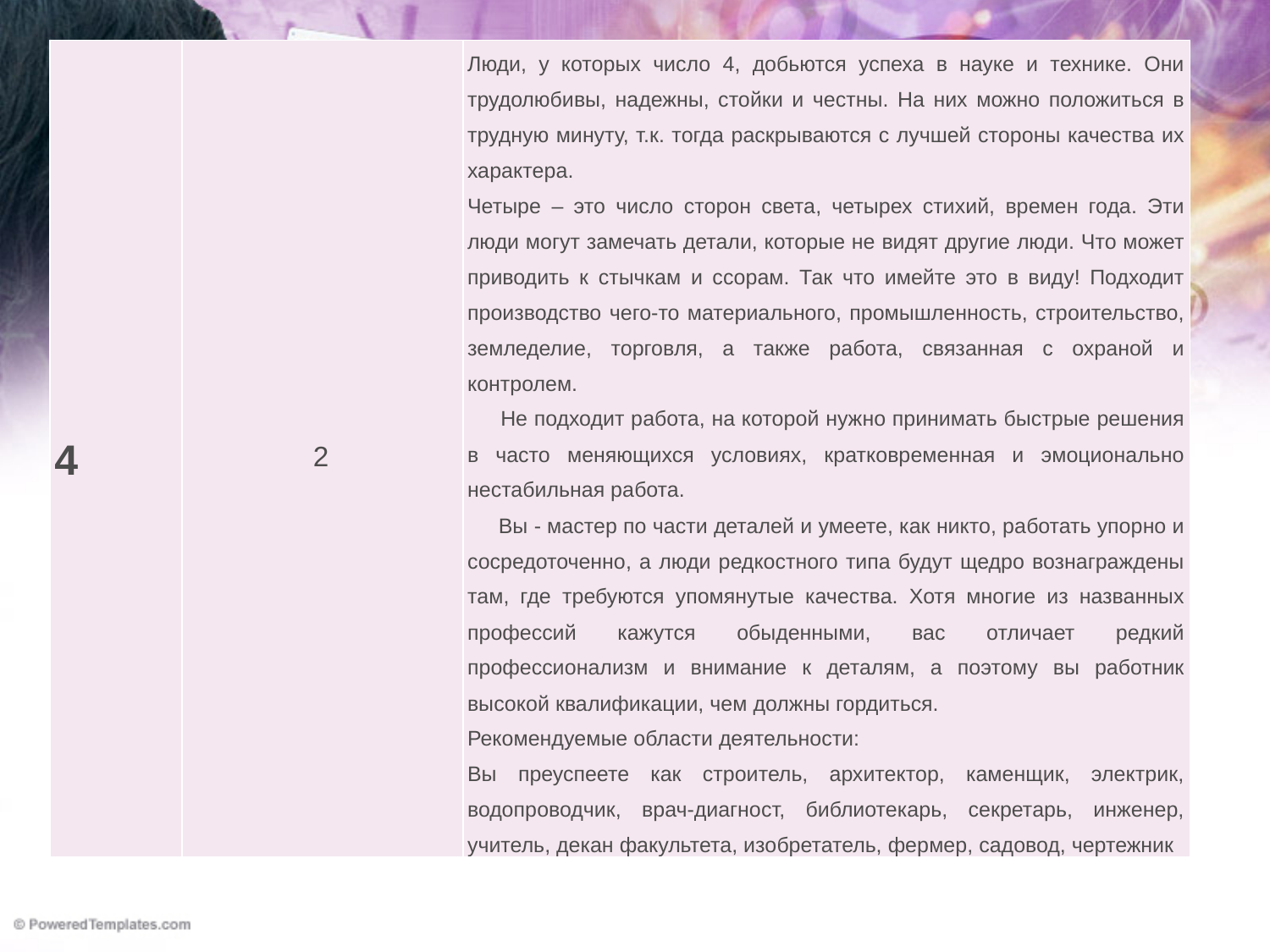

| 4 | 2 | Люди, у которых число 4, добьются успеха в науке и технике. Они трудолюбивы, надежны, стойки и честны. На них можно положиться в трудную минуту, т.к. тогда раскрываются с лучшей стороны качества их характера. Четыре – это число сторон света, четырех стихий, времен года. Эти люди могут замечать детали, которые не видят другие люди. Что может приводить к стычкам и ссорам. Так что имейте это в виду! Подходит производство чего-то материального, промышленность, строительство, земледелие, торговля, а также работа, связанная с охраной и контролем. Не подходит работа, на которой нужно принимать быстрые решения в часто меняющихся условиях, кратковременная и эмоционально нестабильная работа. Вы - мастер по части деталей и умеете, как никто, работать упорно и сосредоточенно, а люди редкостного типа будут щедро вознаграждены там, где требуются упомянутые качества. Хотя многие из названных профессий кажутся обыденными, вас отличает редкий профессионализм и внимание к деталям, а поэтому вы работник высокой квалификации, чем должны гордиться. Рекомендуемые области деятельности: Вы преуспеете как строитель, архитектор, каменщик, электрик, водопроводчик, врач-диагност, библиотекарь, секретарь, инженер, учитель, декан факультета, изобретатель, фермер, садовод, чертежник |
| --- | --- | --- |
#